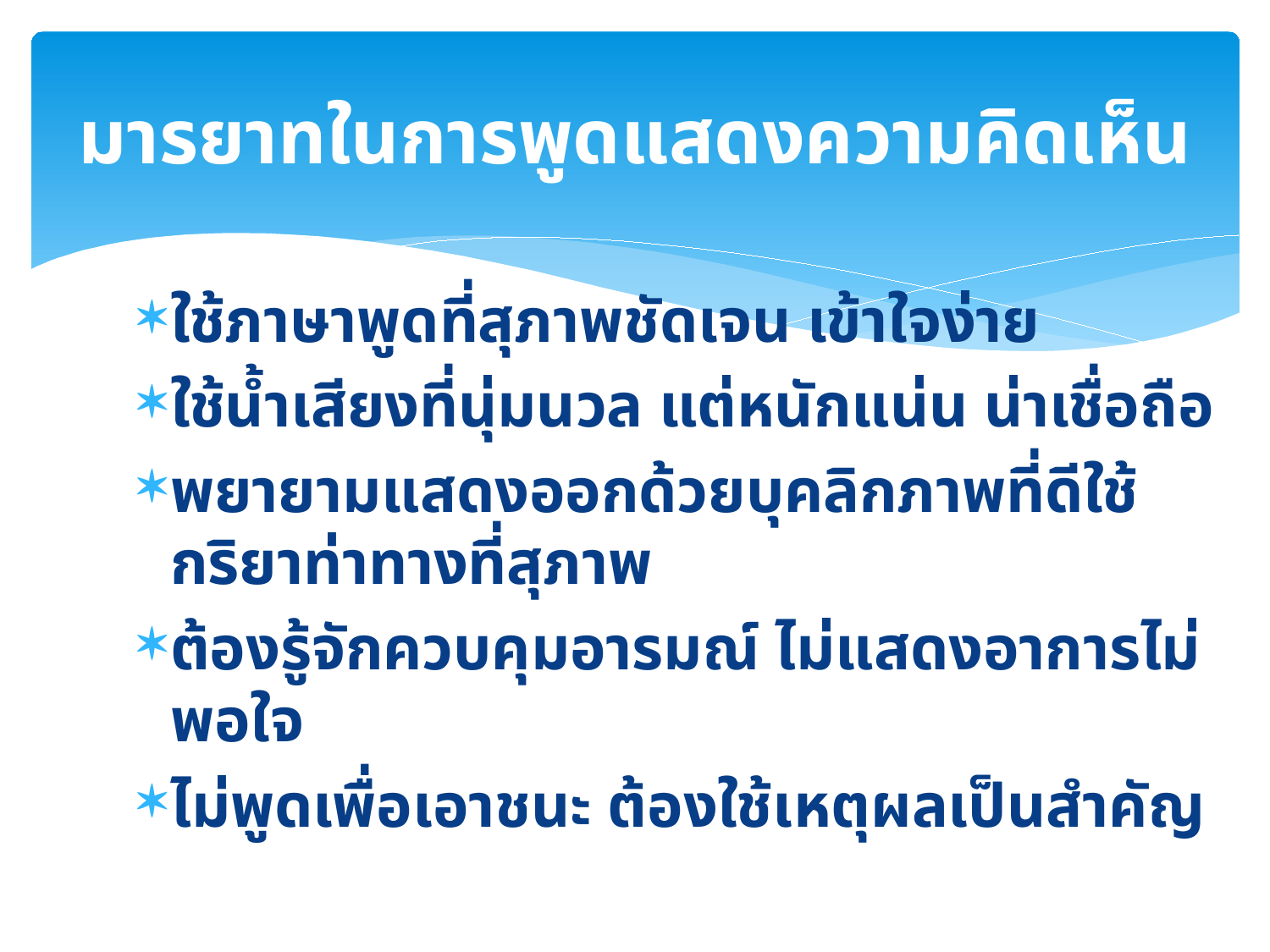

# มารยาทในการพูดแสดงความคิดเห็น
ใช้ภาษาพูดที่สุภาพชัดเจน เข้าใจง่าย
ใช้น้ำเสียงที่นุ่มนวล แต่หนักแน่น น่าเชื่อถือ
พยายามแสดงออกด้วยบุคลิกภาพที่ดีใช้กริยาท่าทางที่สุภาพ
ต้องรู้จักควบคุมอารมณ์ ไม่แสดงอาการไม่พอใจ
ไม่พูดเพื่อเอาชนะ ต้องใช้เหตุผลเป็นสำคัญ